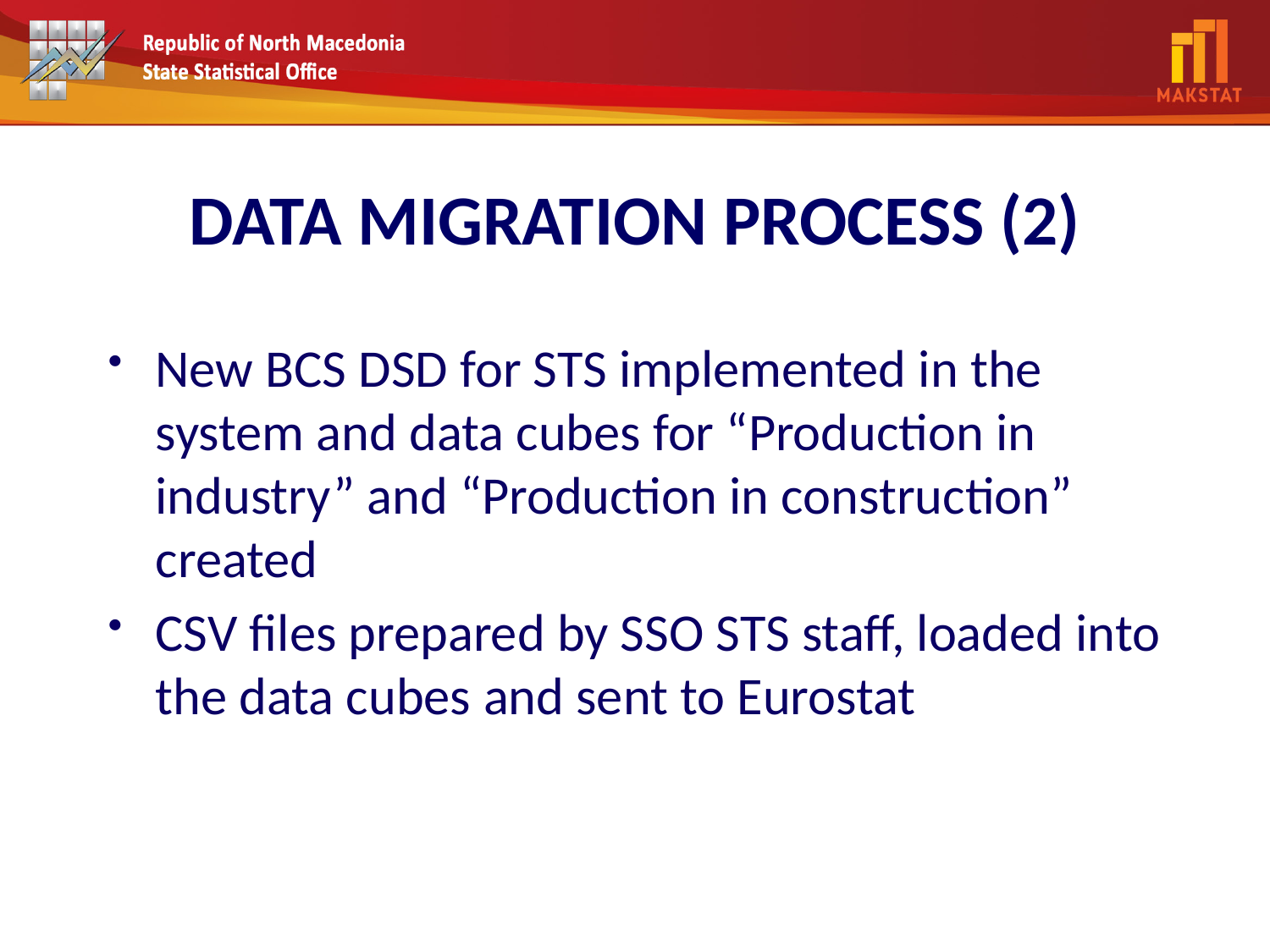

# DATA MIGRATION PROCESS (2)
New BCS DSD for STS implemented in the system and data cubes for “Production in industry” and “Production in construction” created
CSV files prepared by SSO STS staff, loaded into the data cubes and sent to Eurostat